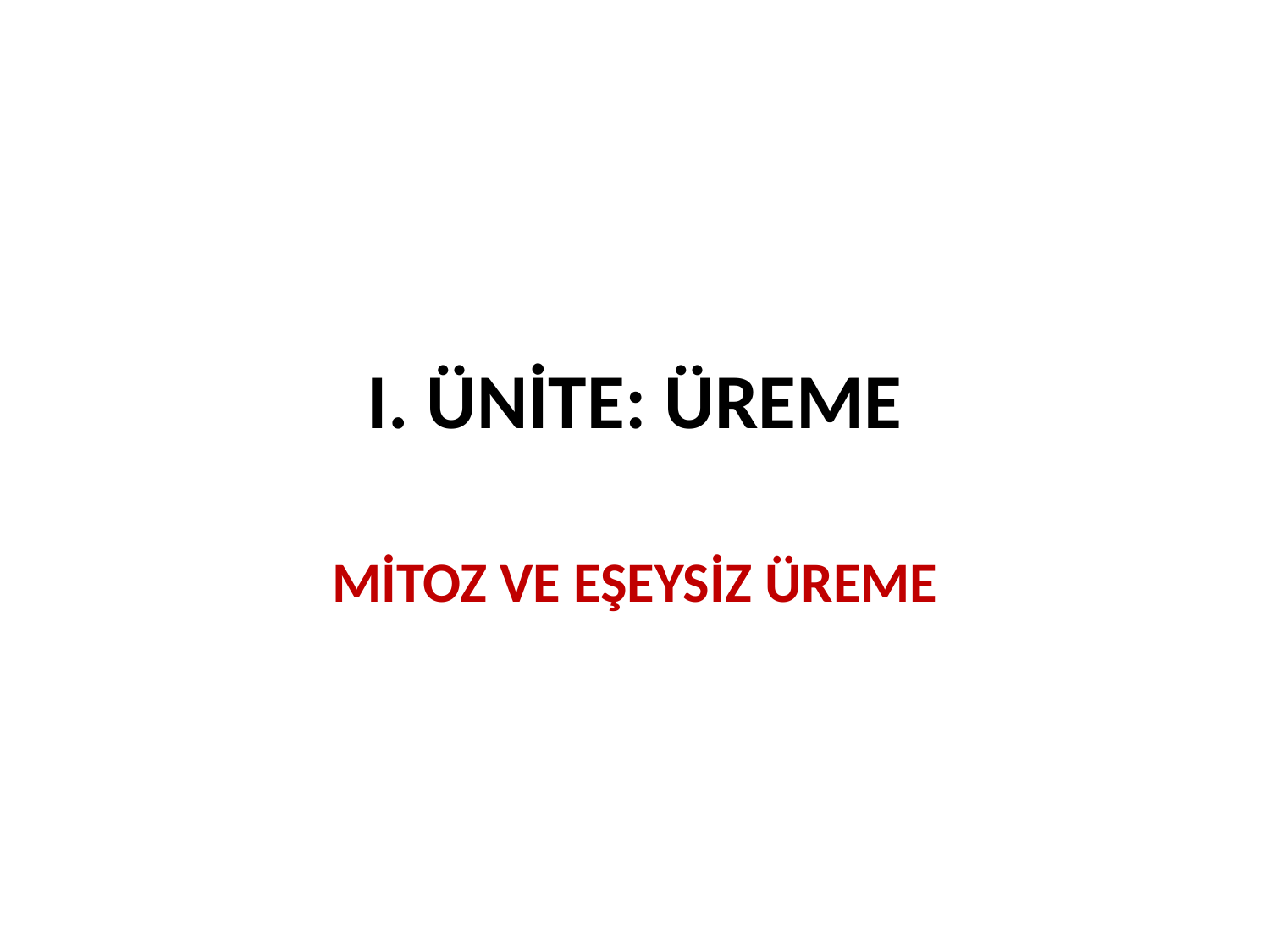

# I. ÜNİTE: ÜREME
MİTOZ VE EŞEYSİZ ÜREME